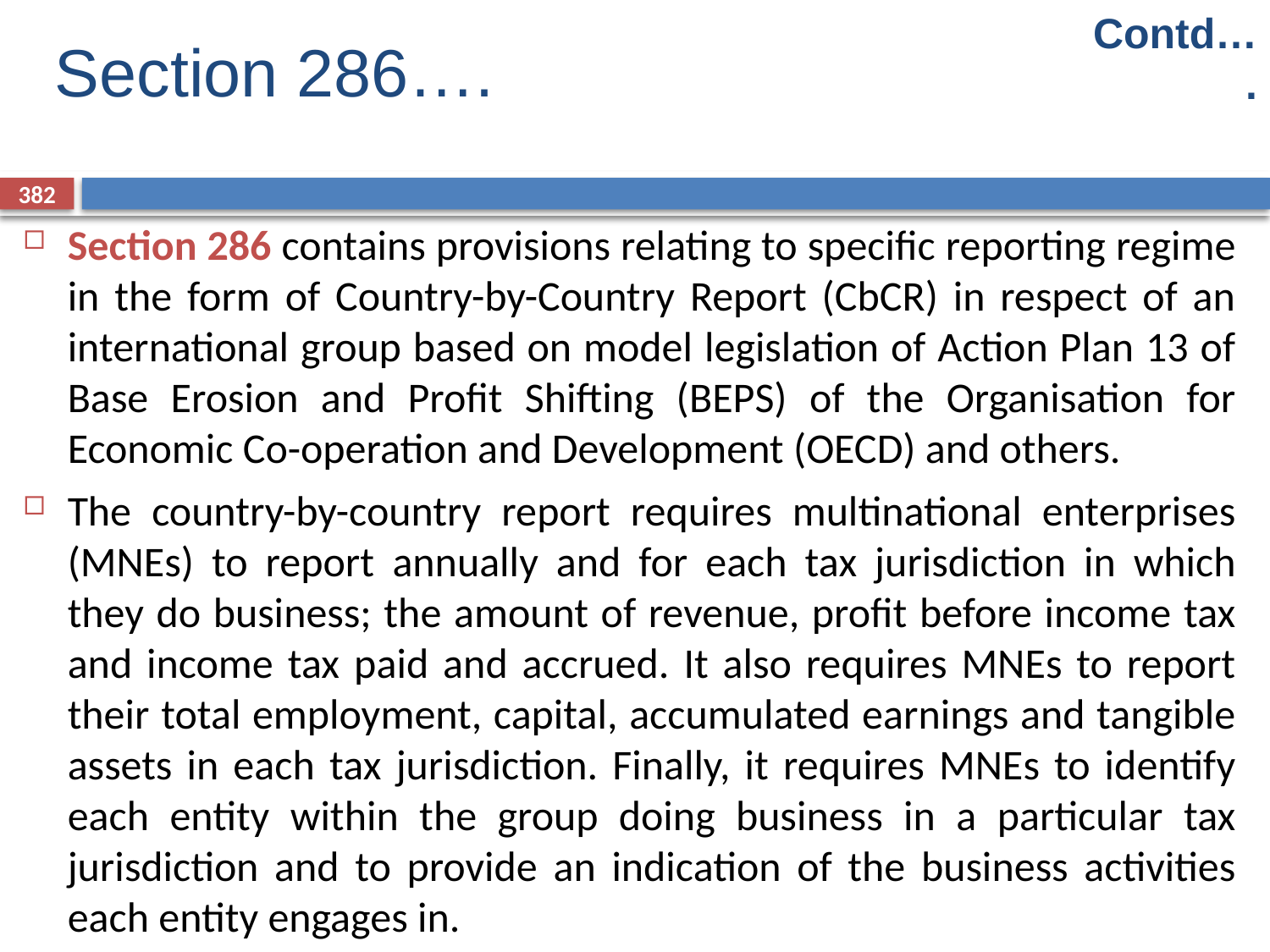

Contd….
Section 286….

382
Section 286 contains provisions relating to specific reporting regime in the form of Country-by-Country Report (CbCR) in respect of an international group based on model legislation of Action Plan 13 of Base Erosion and Profit Shifting (BEPS) of the Organisation for Economic Co-operation and Development (OECD) and others.
The country-by-country report requires multinational enterprises (MNEs) to report annually and for each tax jurisdiction in which they do business; the amount of revenue, profit before income tax and income tax paid and accrued. It also requires MNEs to report their total employment, capital, accumulated earnings and tangible assets in each tax jurisdiction. Finally, it requires MNEs to identify each entity within the group doing business in a particular tax jurisdiction and to provide an indication of the business activities each entity engages in.